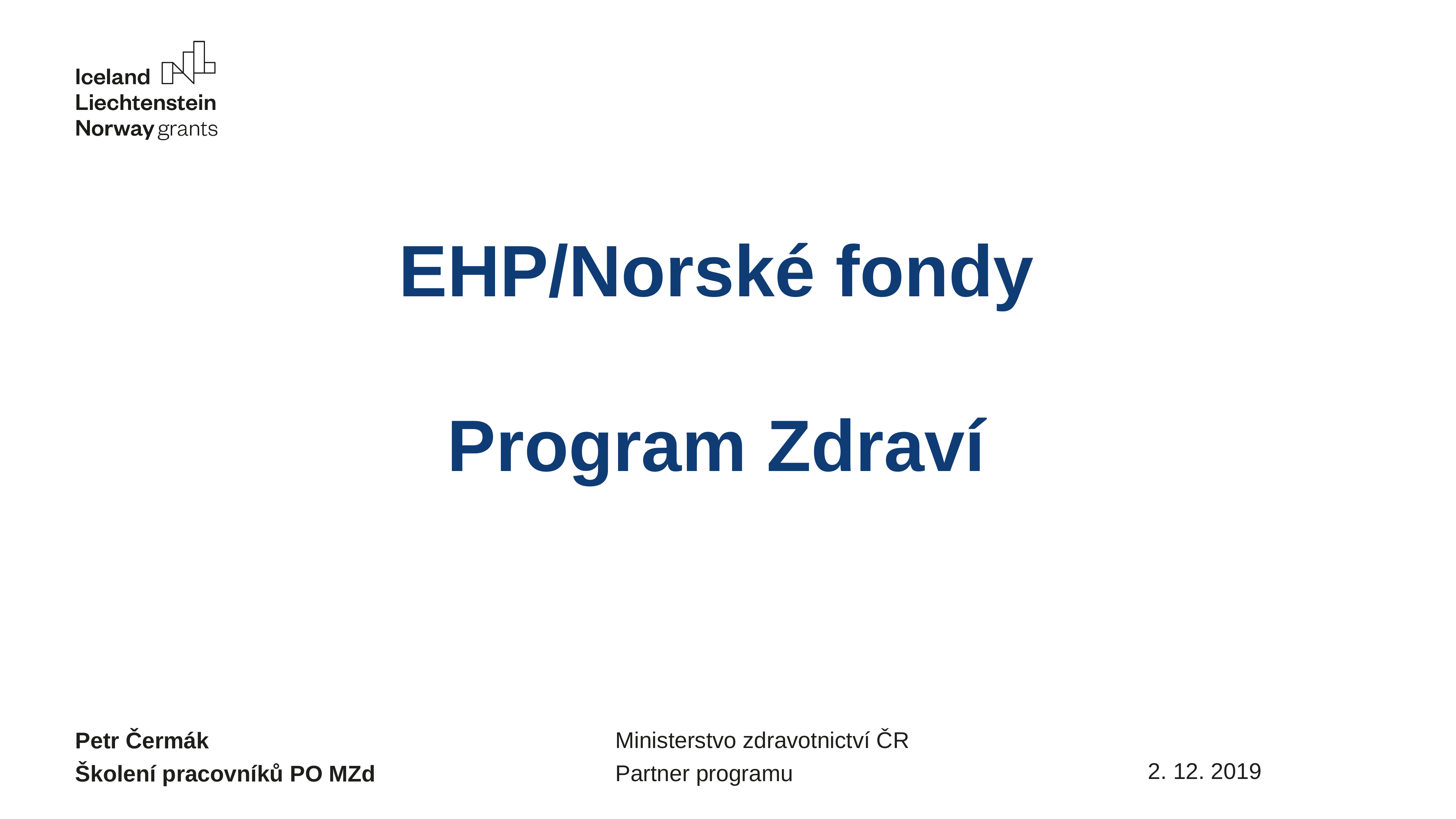

# EHP/Norské fondy Program Zdraví
 Ministerstvo zdravotnictví ČR
Petr Čermák
2. 12. 2019
 Partner programu
Školení pracovníků PO MZd